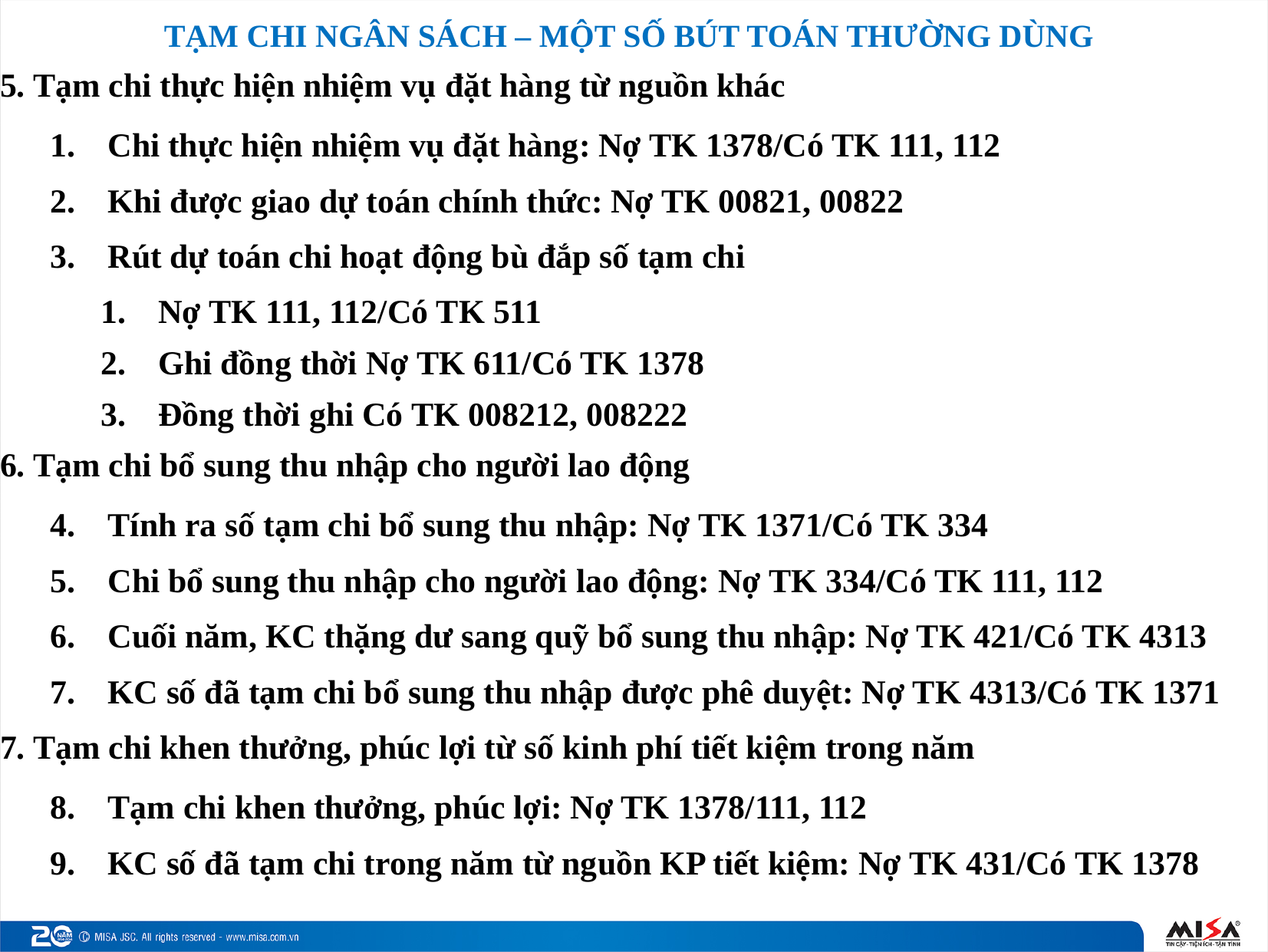

# TẠM CHI NGÂN SÁCH – MỘT SỐ BÚT TOÁN THƯỜNG DÙNG
5. Tạm chi thực hiện nhiệm vụ đặt hàng từ nguồn khác
Chi thực hiện nhiệm vụ đặt hàng: Nợ TK 1378/Có TK 111, 112
Khi được giao dự toán chính thức: Nợ TK 00821, 00822
Rút dự toán chi hoạt động bù đắp số tạm chi
Nợ TK 111, 112/Có TK 511
Ghi đồng thời Nợ TK 611/Có TK 1378
Đồng thời ghi Có TK 008212, 008222
6. Tạm chi bổ sung thu nhập cho người lao động
Tính ra số tạm chi bổ sung thu nhập: Nợ TK 1371/Có TK 334
Chi bổ sung thu nhập cho người lao động: Nợ TK 334/Có TK 111, 112
Cuối năm, KC thặng dư sang quỹ bổ sung thu nhập: Nợ TK 421/Có TK 4313
KC số đã tạm chi bổ sung thu nhập được phê duyệt: Nợ TK 4313/Có TK 1371
7. Tạm chi khen thưởng, phúc lợi từ số kinh phí tiết kiệm trong năm
Tạm chi khen thưởng, phúc lợi: Nợ TK 1378/111, 112
KC số đã tạm chi trong năm từ nguồn KP tiết kiệm: Nợ TK 431/Có TK 1378